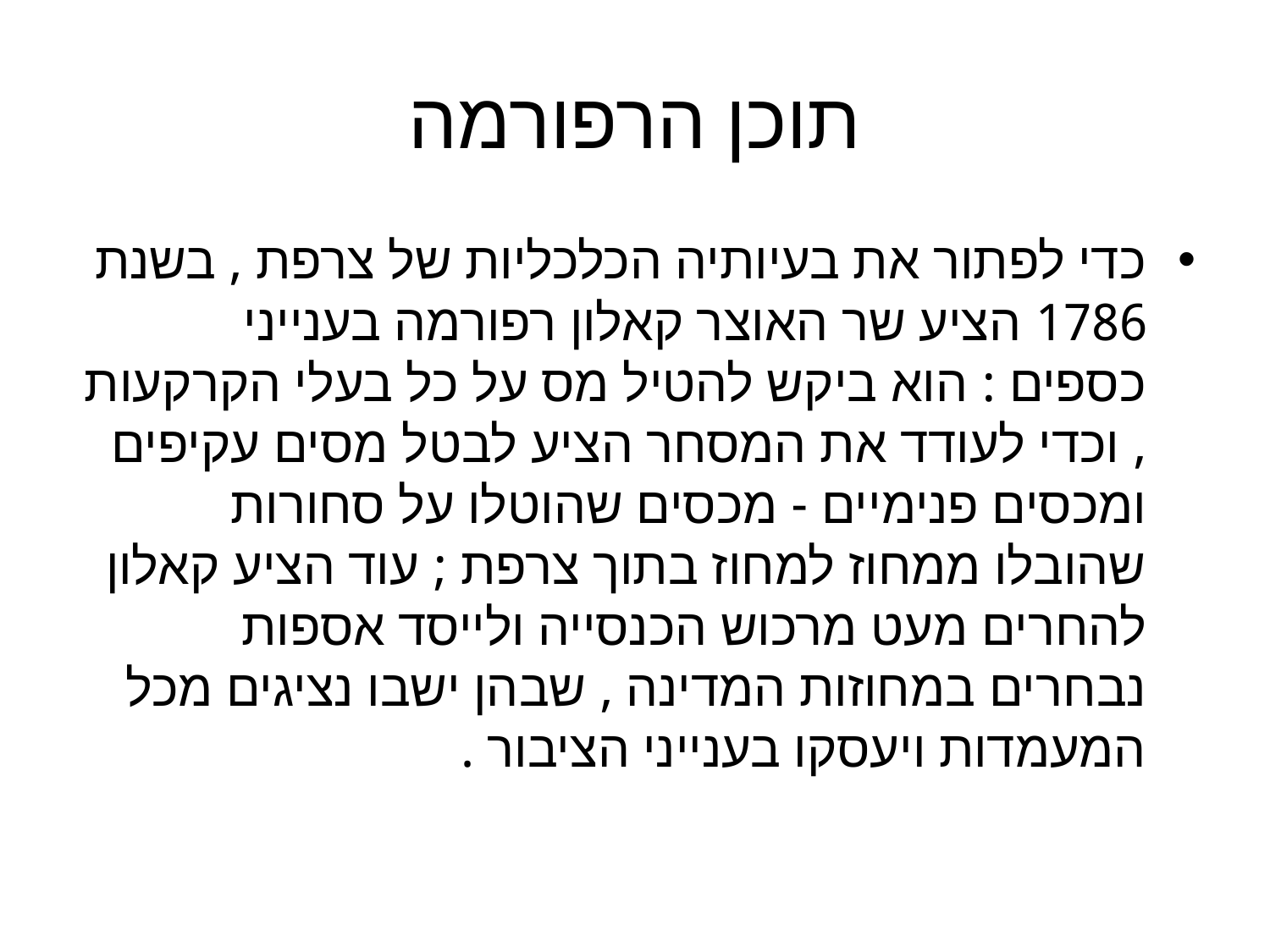

# תוכן הרפורמה
כדי לפתור את בעיותיה הכלכליות של צרפת , בשנת 1786 הציע שר האוצר קאלון רפורמה בענייני כספים : הוא ביקש להטיל מס על כל בעלי הקרקעות , וכדי לעודד את המסחר הציע לבטל מסים עקיפים ומכסים פנימיים - מכסים שהוטלו על סחורות שהובלו ממחוז למחוז בתוך צרפת ; עוד הציע קאלון להחרים מעט מרכוש הכנסייה ולייסד אספות נבחרים במחוזות המדינה , שבהן ישבו נציגים מכל המעמדות ויעסקו בענייני הציבור .